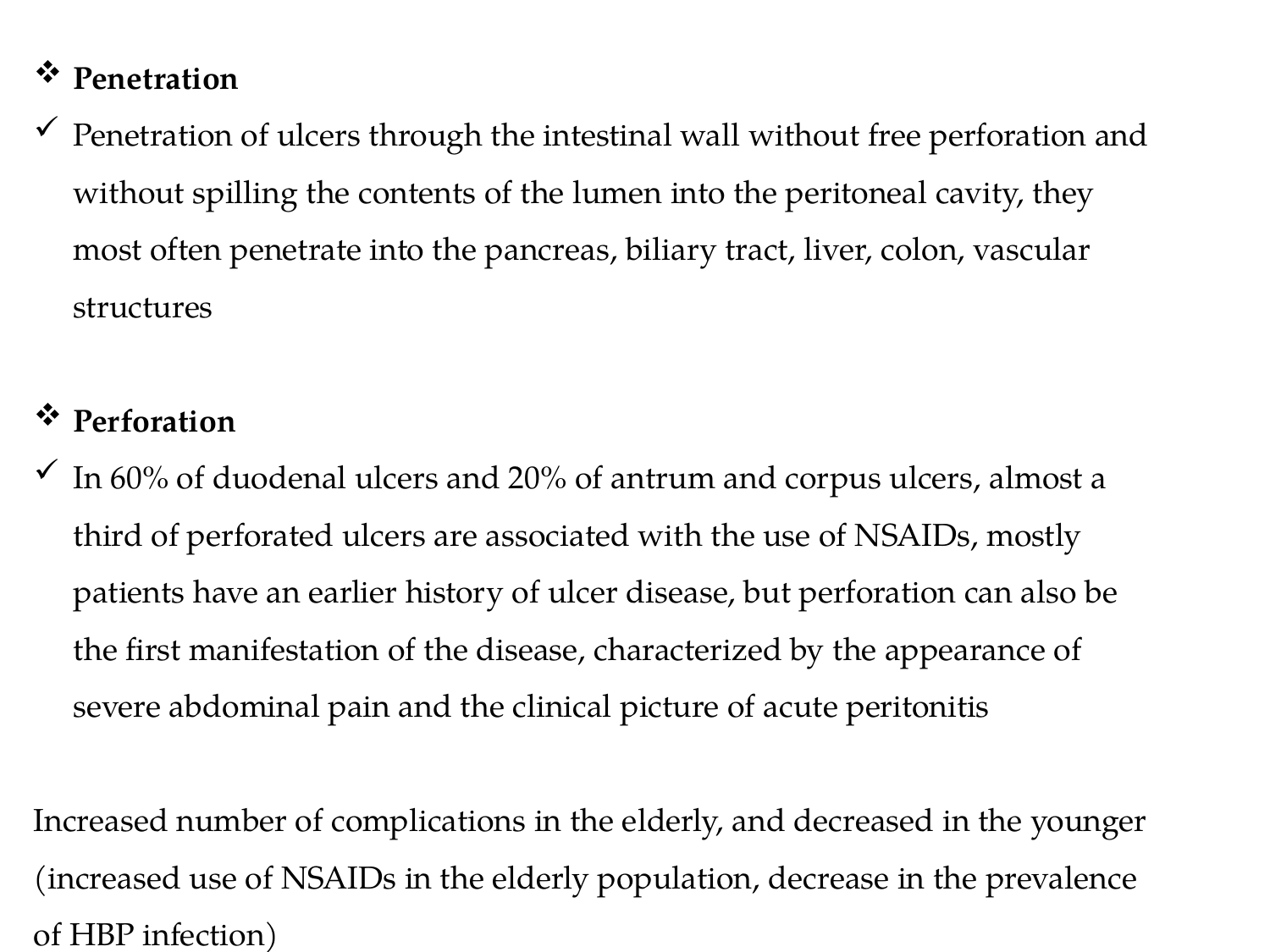

Penetration
Penetration of ulcers through the intestinal wall without free perforation and without spilling the contents of the lumen into the peritoneal cavity, they most often penetrate into the pancreas, biliary tract, liver, colon, vascular structures

Perforation
In 60% of duodenal ulcers and 20% of antrum and corpus ulcers, almost a third of perforated ulcers are associated with the use of NSAIDs, mostly patients have an earlier history of ulcer disease, but perforation can also be the first manifestation of the disease, characterized by the appearance of severe abdominal pain and the clinical picture of acute peritonitis

Increased number of complications in the elderly, and decreased in the younger (increased use of NSAIDs in the elderly population, decrease in the prevalence of HBP infection)